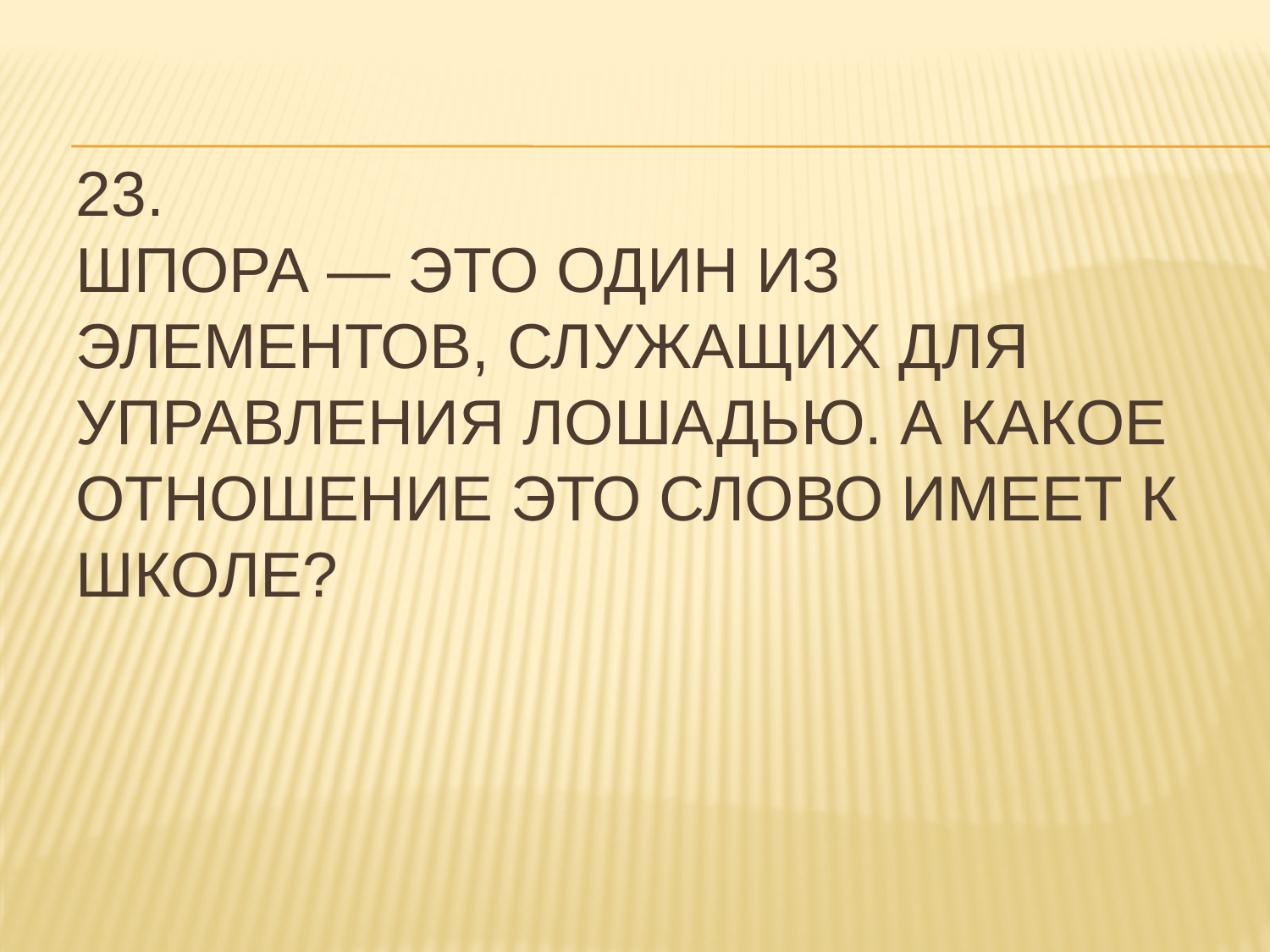

# 23. Шпора — это один из элементов, служащих для управления лошадью. А какое отношение это слово имеет к школе?